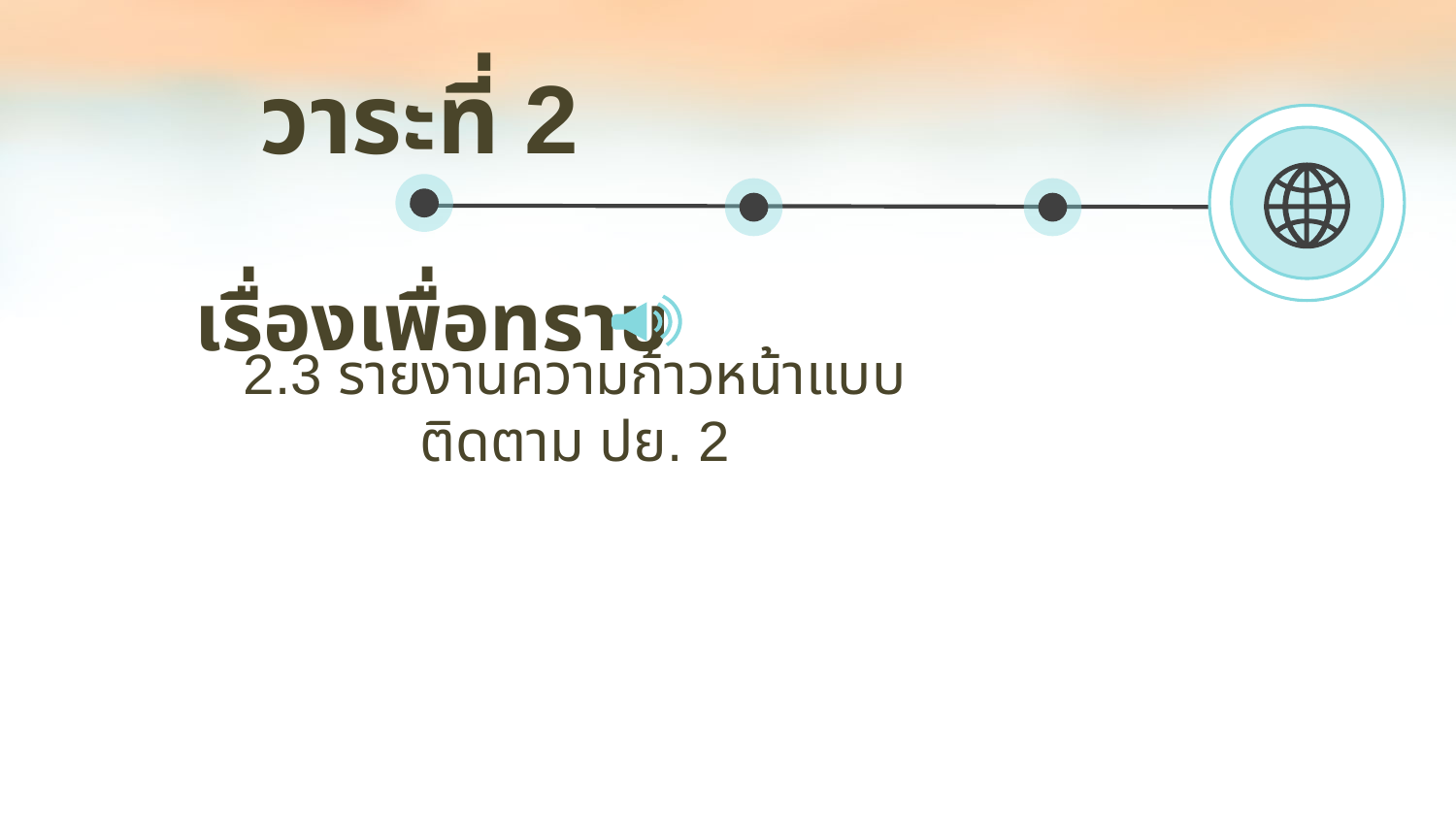

วาระที่ 2

เรื่องเพื่อทราบ

2.3 รายงานความก้าวหน้าแบบติดตาม ปย. 2